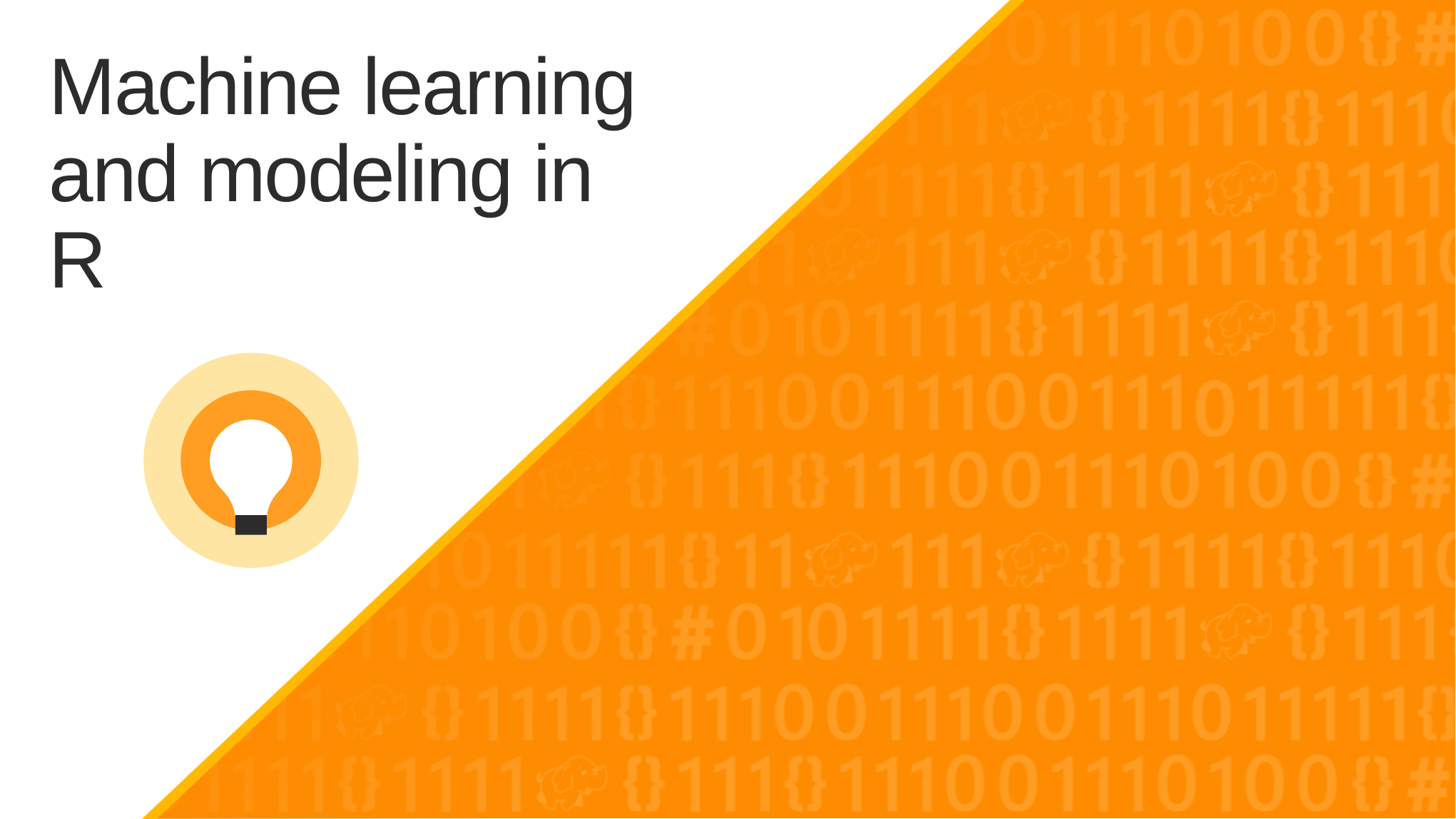

# Machine learning and modeling in R